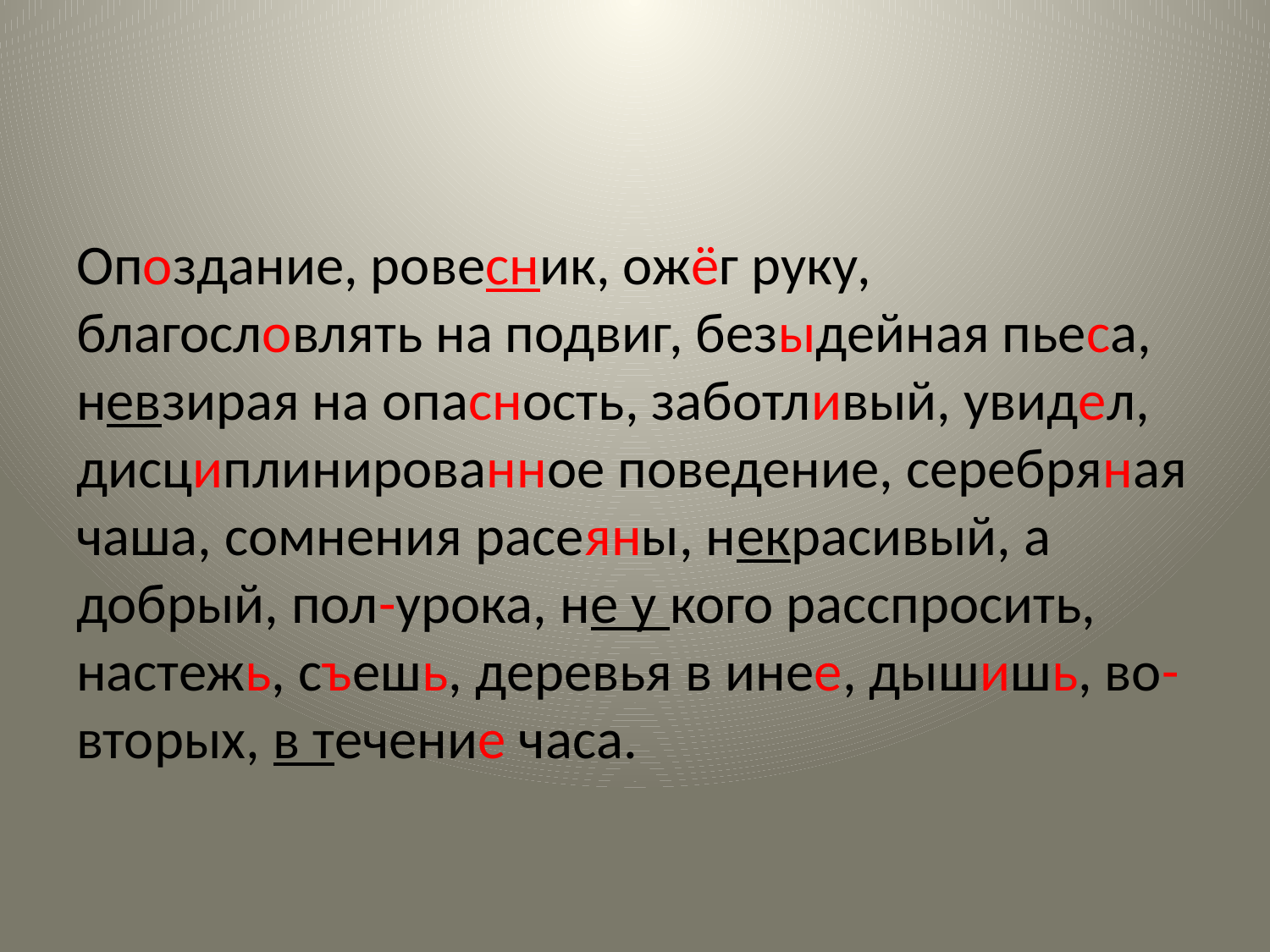

#
Опоздание, ровесник, ожёг руку, благословлять на подвиг, безыдейная пьеса, невзирая на опасность, заботливый, увидел, дисциплинированное поведение, серебряная чаша, сомнения расеяны, некрасивый, а добрый, пол-урока, не у кого расспросить, настежь, съешь, деревья в инее, дышишь, во-вторых, в течение часа.